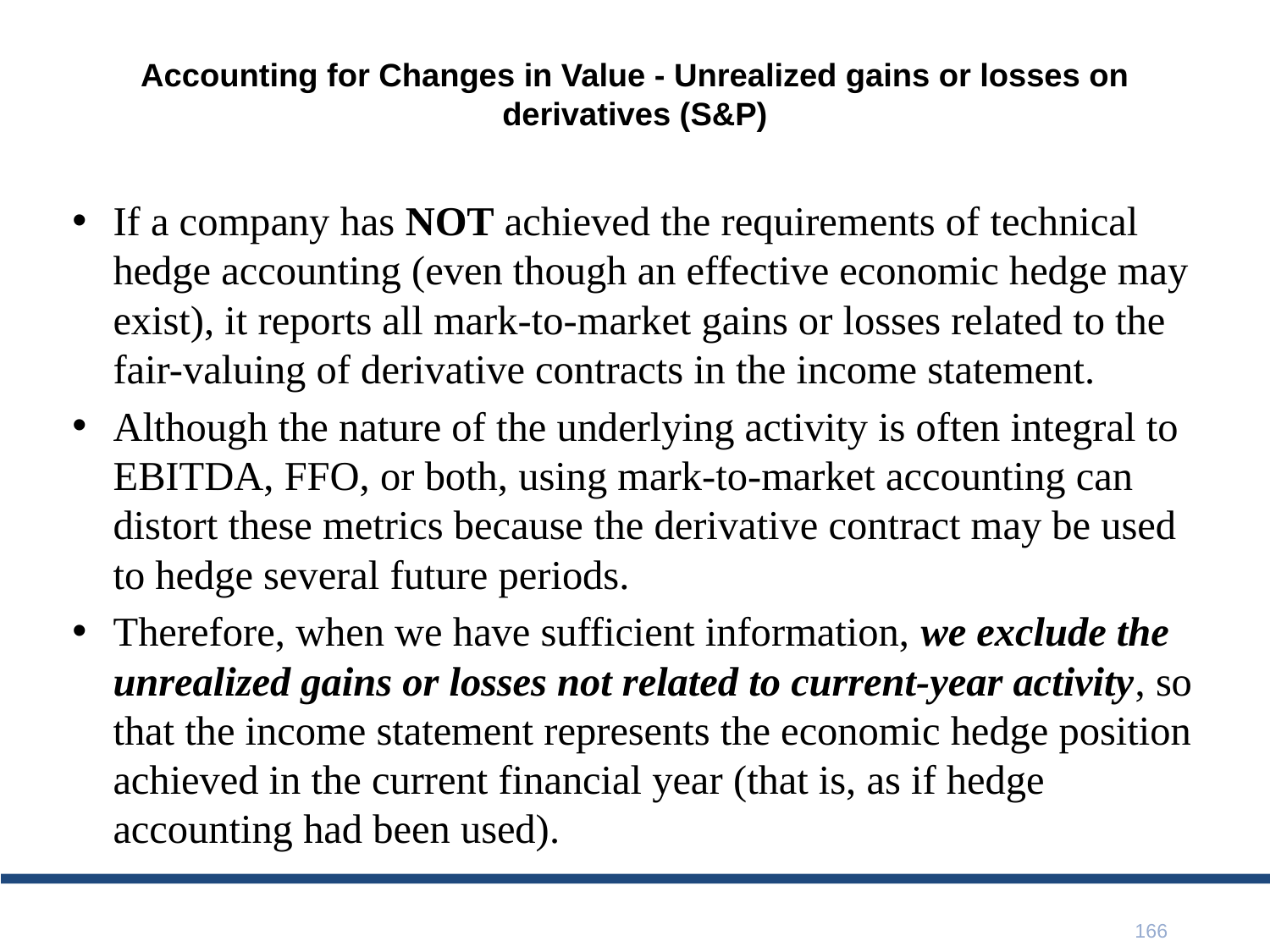

# Accounting for Changes in Value - Unrealized gains or losses on derivatives (S&P)
If a company has NOT achieved the requirements of technical hedge accounting (even though an effective economic hedge may exist), it reports all mark-to-market gains or losses related to the fair-valuing of derivative contracts in the income statement.
Although the nature of the underlying activity is often integral to EBITDA, FFO, or both, using mark-to-market accounting can distort these metrics because the derivative contract may be used to hedge several future periods.
Therefore, when we have sufficient information, we exclude the unrealized gains or losses not related to current-year activity, so that the income statement represents the economic hedge position achieved in the current financial year (that is, as if hedge accounting had been used).
166